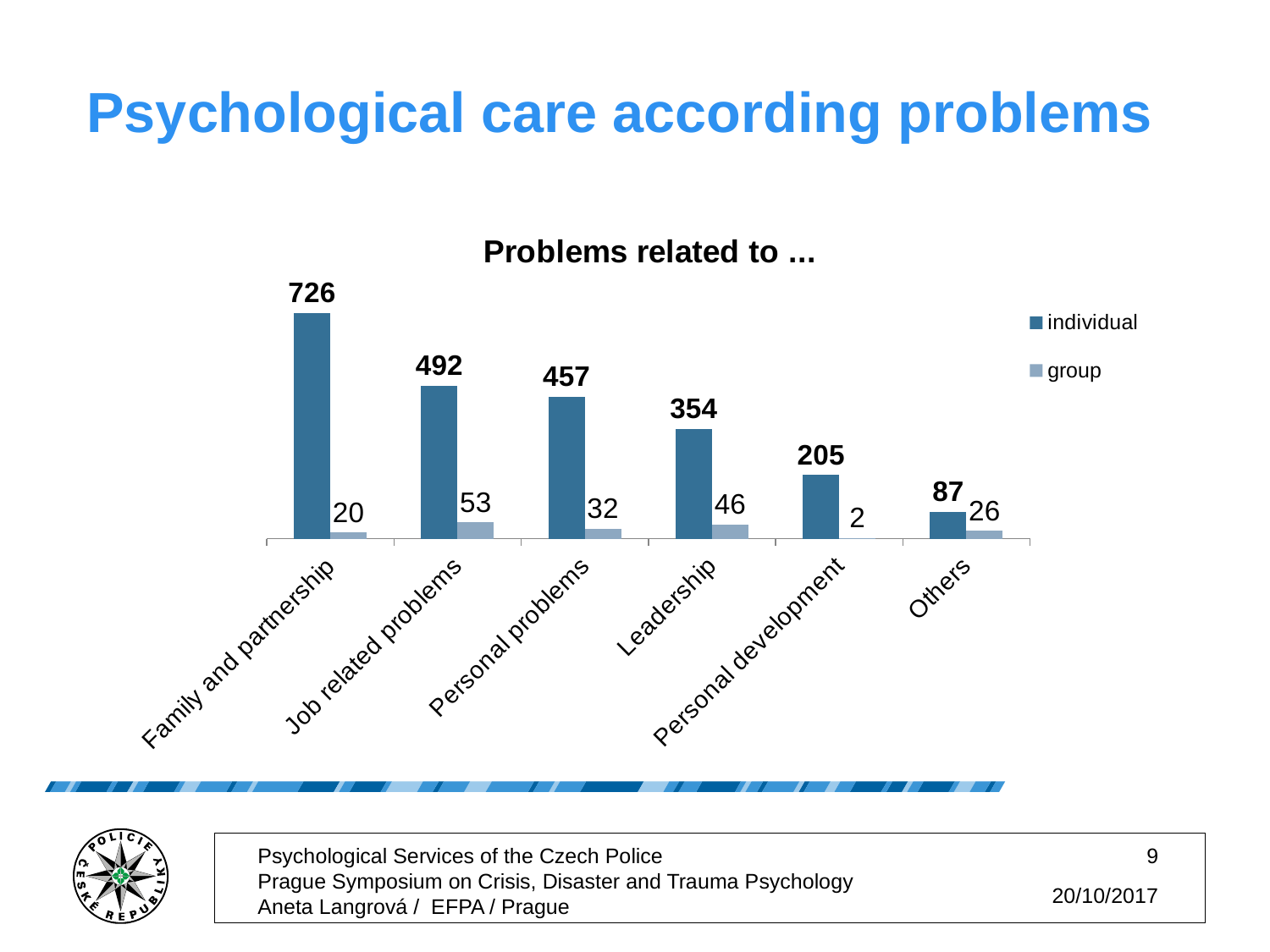

Psychological care according problems

### Chart: Problems related to ...

| Category | individual | group |
|---|---|---|
| Family and partnership | 726.0 | 20.0 |
| Job related problems | 492.0 | 53.0 |
| Personal problems | 457.0 | 32.0 |
| Leadership | 354.0 | 46.0 |
| Personal development | 205.0 | 2.0 |
| Others | 87.0 | 26.0 |
Psychological Services of the Czech Police                                             Prague Symposium on Crisis, Disaster and Trauma Psychology            Aneta Langrová /  EFPA / Prague
9
20/10/2017